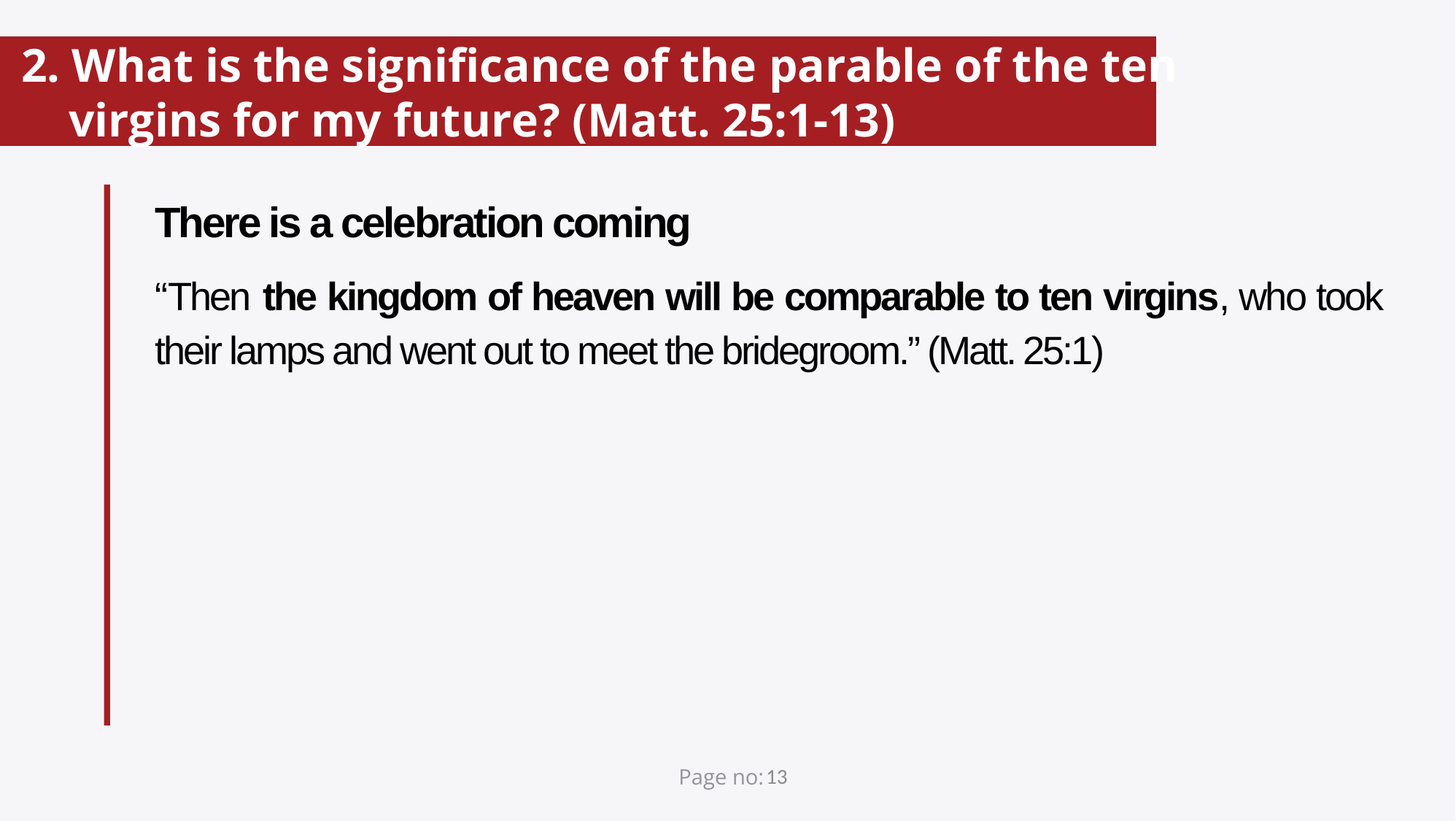

# 2. What is the significance of the parable of the ten virgins for my future? (Matt. 25:1-13)
There is a celebration coming
“Then the kingdom of heaven will be comparable to ten virgins, who took their lamps and went out to meet the bridegroom.” (Matt. 25:1)